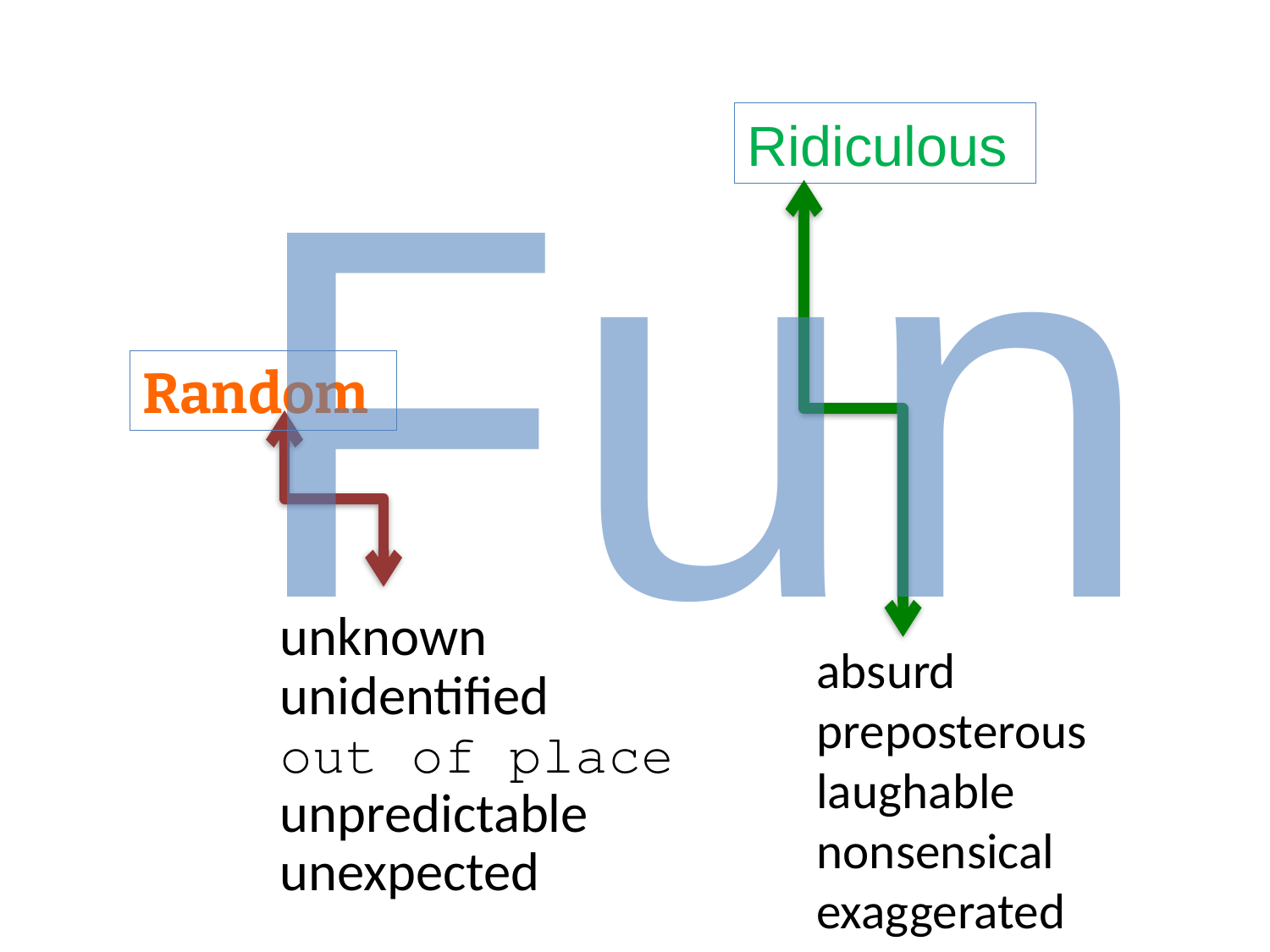

Fun
Ridiculous
Random
# unknown unidentified out of place unpredictable unexpected
absurd
preposterous
laughable
nonsensical
exaggerated